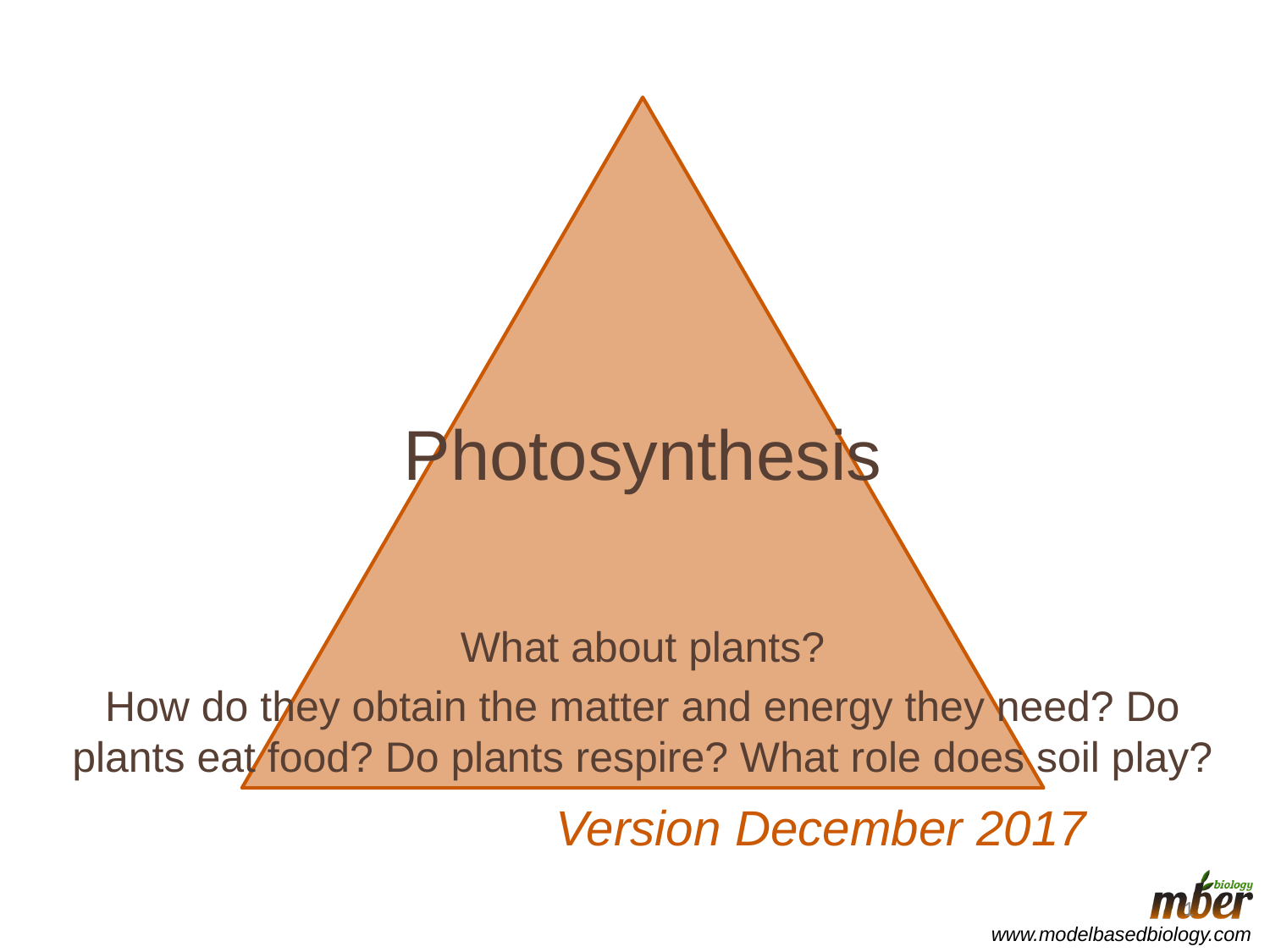

# Photosynthesis
What about plants?
How do they obtain the matter and energy they need? Do plants eat food? Do plants respire? What role does soil play?

Version December 2017
1